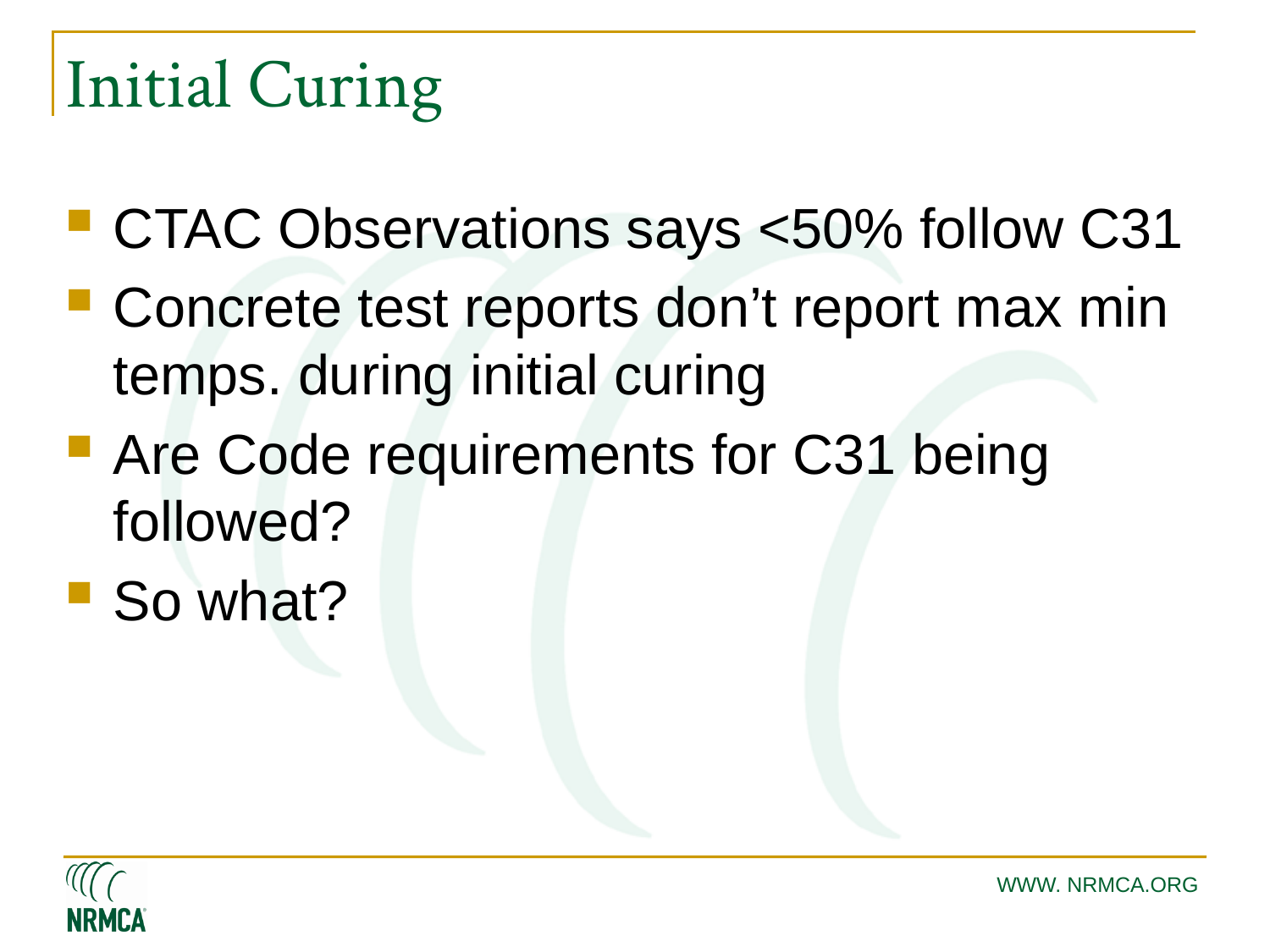

# Initial Curing
CTAC Observations says <50% follow C31
Concrete test reports don’t report max min temps. during initial curing
Are Code requirements for C31 being followed?
So what?